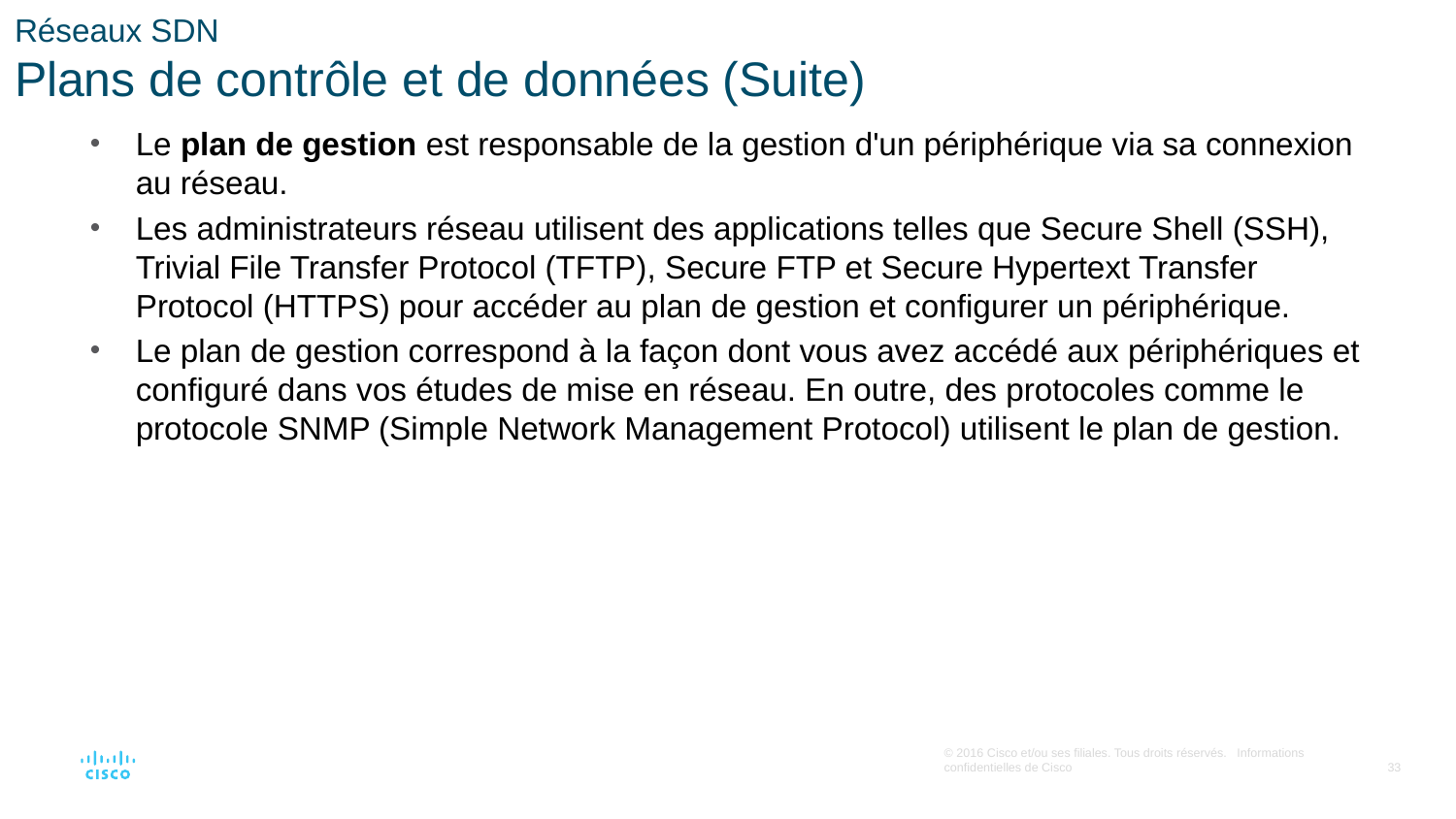

# Réseaux SDN Plans de contrôle et de données (Suite)
Le plan de gestion est responsable de la gestion d'un périphérique via sa connexion au réseau.
Les administrateurs réseau utilisent des applications telles que Secure Shell (SSH), Trivial File Transfer Protocol (TFTP), Secure FTP et Secure Hypertext Transfer Protocol (HTTPS) pour accéder au plan de gestion et configurer un périphérique.
Le plan de gestion correspond à la façon dont vous avez accédé aux périphériques et configuré dans vos études de mise en réseau. En outre, des protocoles comme le protocole SNMP (Simple Network Management Protocol) utilisent le plan de gestion.